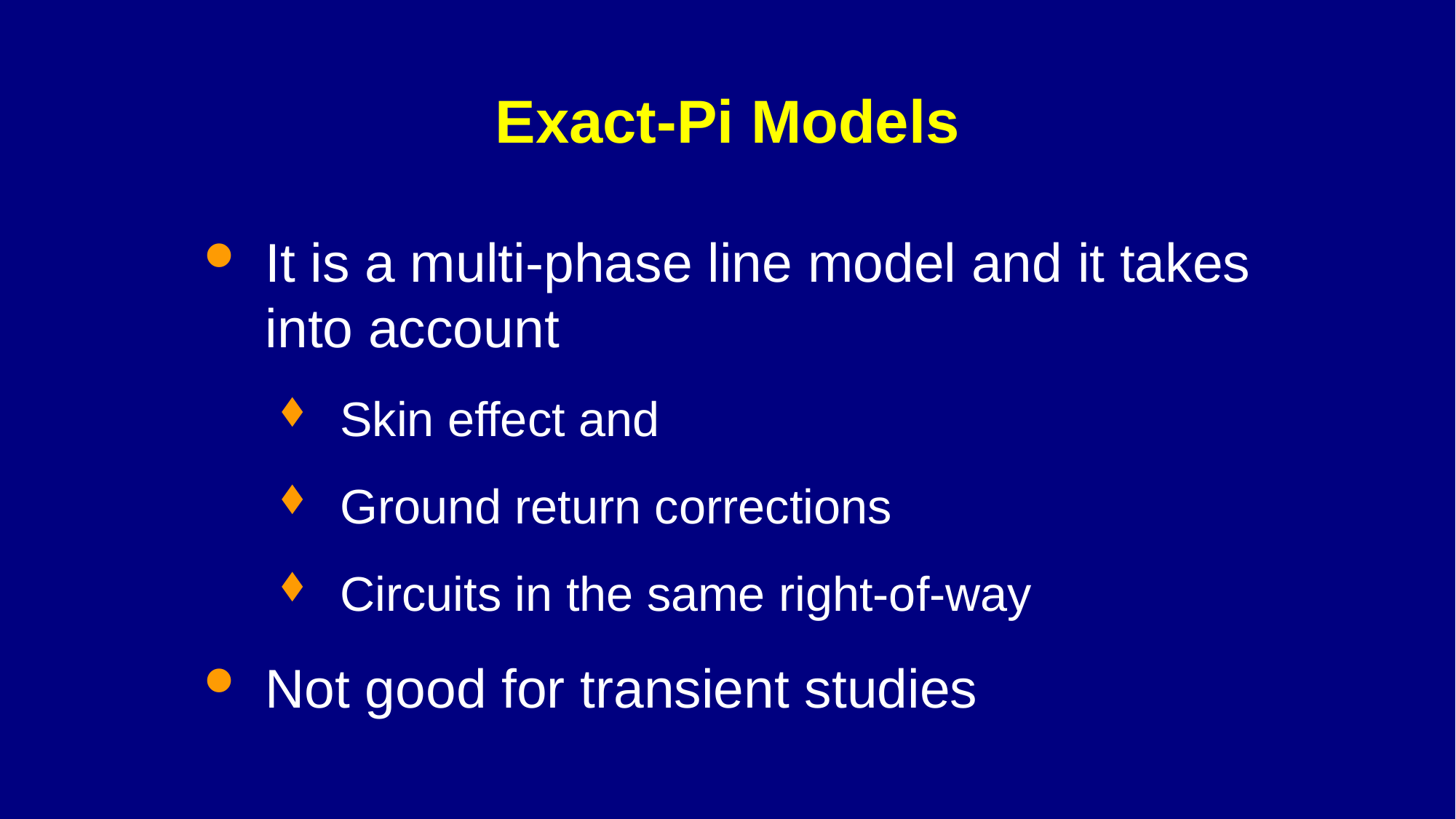

# Exact-Pi Models
It is a multi-phase line model and it takes into account
Skin effect and
Ground return corrections
Circuits in the same right-of-way
Not good for transient studies